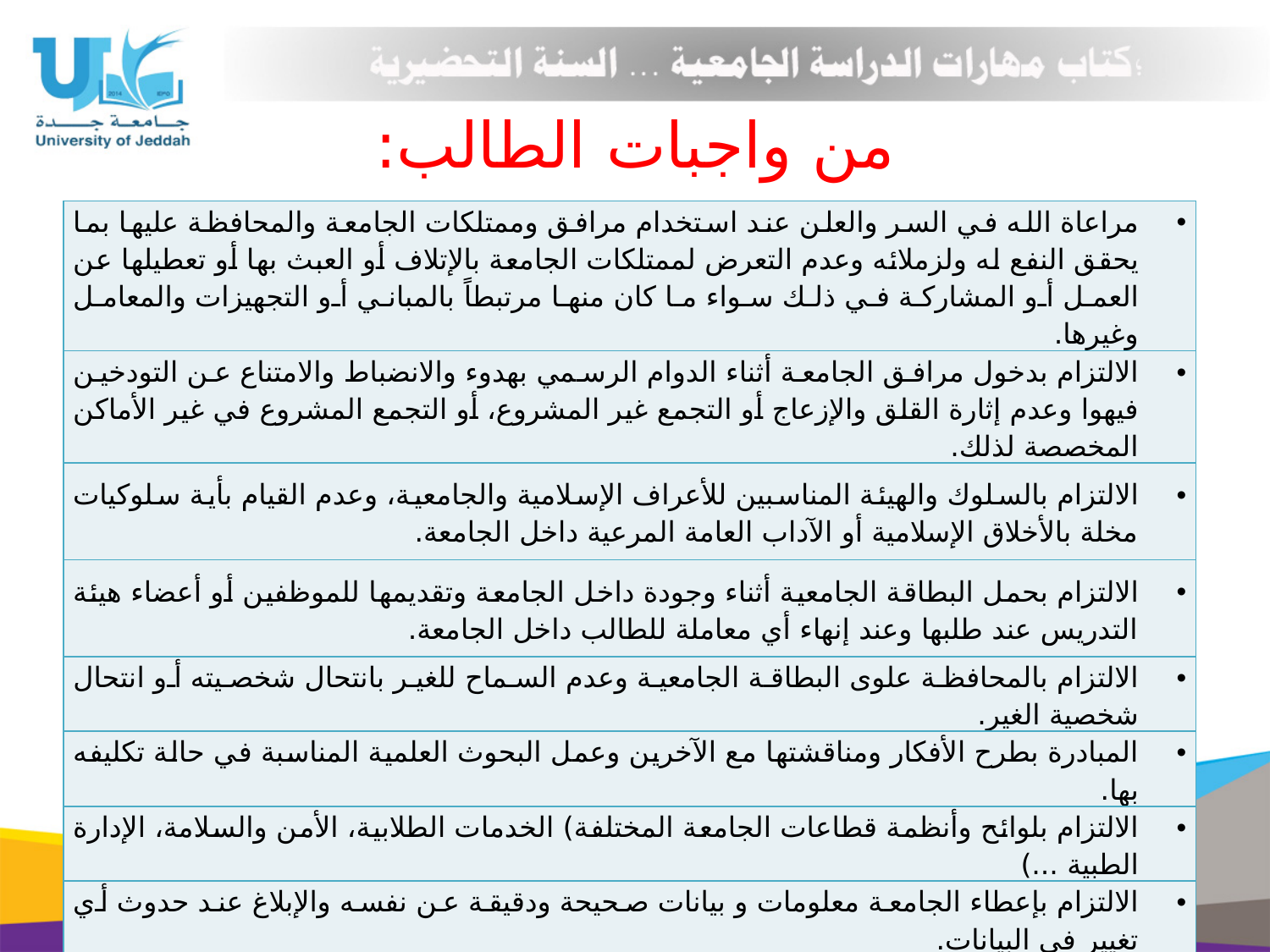

# من واجبات الطالب:
| مراعاة الله في السر والعلن عند استخدام مرافق وممتلكات الجامعة والمحافظة عليها بما يحقق النفع له ولزملائه وعدم التعرض لممتلكات الجامعة بالإتلاف أو العبث بها أو تعطيلها عن العمل أو المشاركة في ذلك سواء ما كان منها مرتبطاً بالمباني أو التجهيزات والمعامل وغيرها. |
| --- |
| الالتزام بدخول مرافق الجامعة أثناء الدوام الرسمي بهدوء والانضباط والامتناع عن التودخين فيهوا وعدم إثارة القلق والإزعاج أو التجمع غير المشروع، أو التجمع المشروع في غير الأماكن المخصصة لذلك. |
| الالتزام بالسلوك والهيئة المناسبين للأعراف الإسلامية والجامعية، وعدم القيام بأية سلوكيات مخلة بالأخلاق الإسلامية أو الآداب العامة المرعية داخل الجامعة. |
| الالتزام بحمل البطاقة الجامعية أثناء وجودة داخل الجامعة وتقديمها للموظفين أو أعضاء هيئة التدريس عند طلبها وعند إنهاء أي معاملة للطالب داخل الجامعة. |
| الالتزام بالمحافظة علوى البطاقة الجامعية وعدم السماح للغير بانتحال شخصيته أو انتحال شخصية الغير. |
| المبادرة بطرح الأفكار ومناقشتها مع الآخرين وعمل البحوث العلمية المناسبة في حالة تكليفه بها. |
| الالتزام بلوائح وأنظمة قطاعات الجامعة المختلفة) الخدمات الطلابية، الأمن والسلامة، الإدارة الطبية ...) |
| الالتزام بإعطاء الجامعة معلومات و بيانات صحيحة ودقيقة عن نفسه والإبلاغ عند حدوث أي تغيير في البيانات. |
| عدم الإساءة إلى سمعة الجامعة بأي تصرف غير لائق يصدر منه داخل أو خار الحرم الجامعي، وللجامعة الحق في اتخاذ الإجراء المناسب في حقه عند وقوع أي مخالفة. |